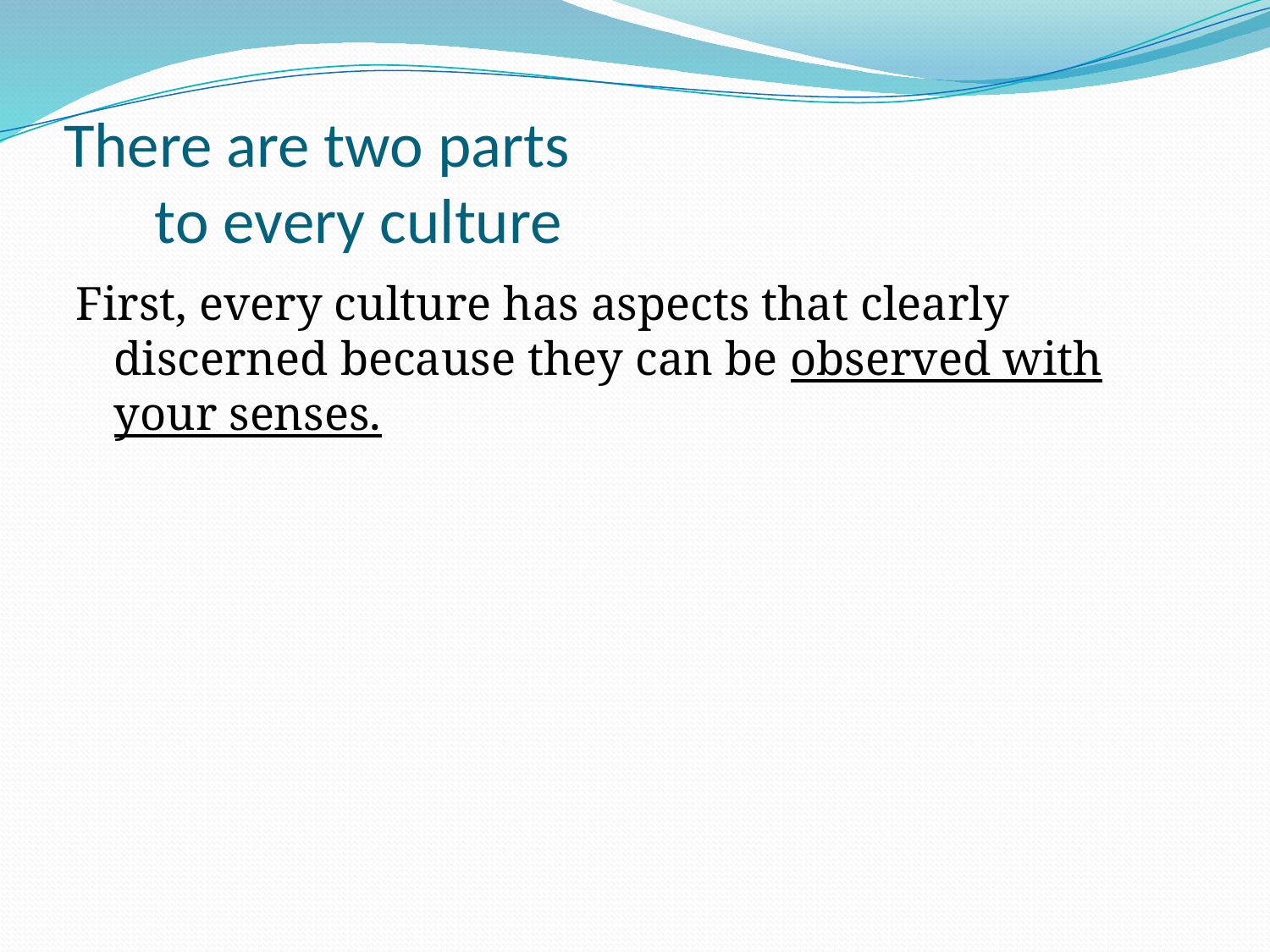

# There are two parts to every culture
First, every culture has aspects that clearly discerned because they can be observed with your senses.